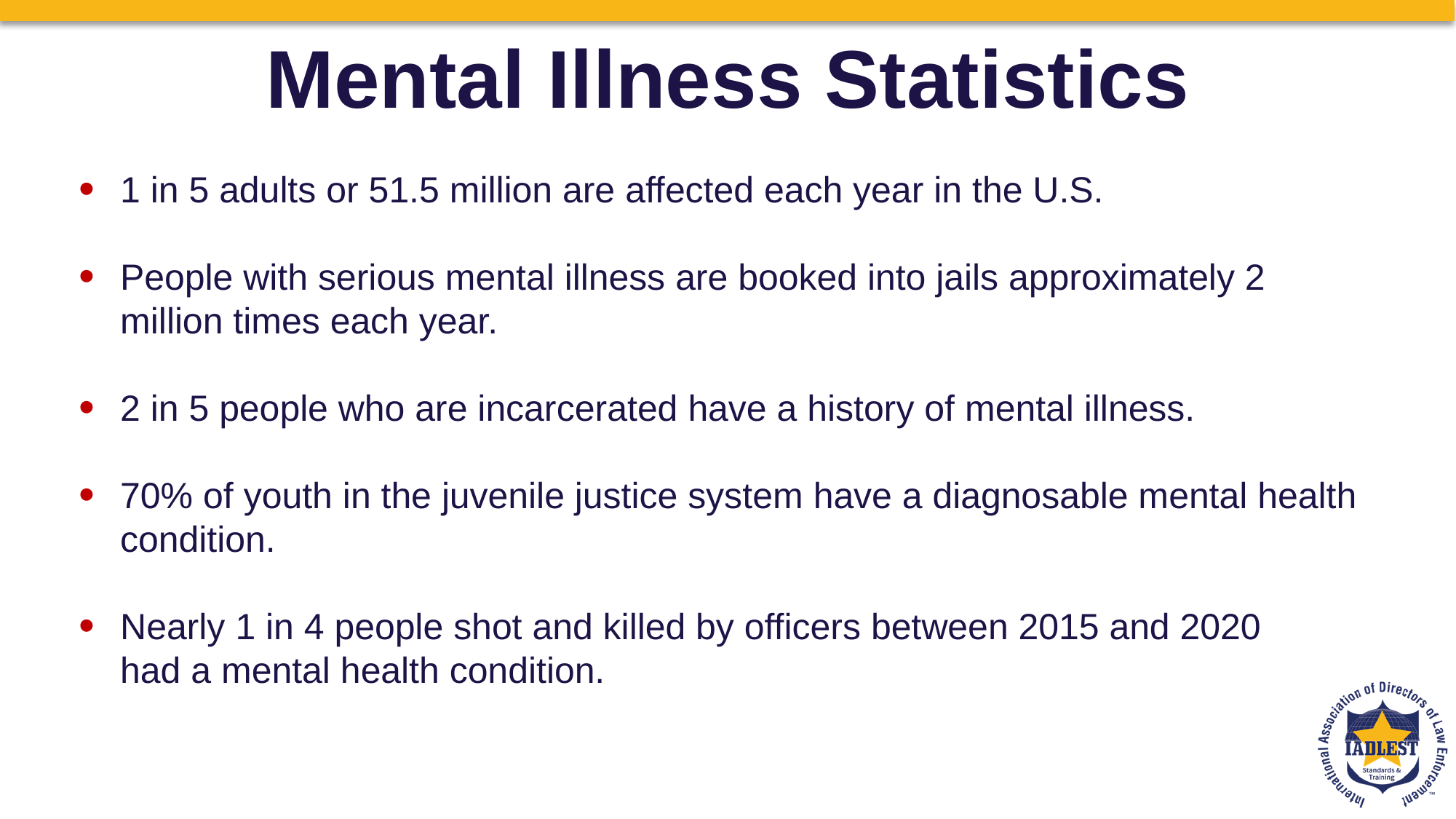

Mental Illness Statistics
1 in 5 adults or 51.5 million are affected each year in the U.S.

People with serious mental illness are booked into jails approximately 2 million times each year.

2 in 5 people who are incarcerated have a history of mental illness.

70% of youth in the juvenile justice system have a diagnosable mental health condition.

Nearly 1 in 4 people shot and killed by officers between 2015 and 2020        had a mental health condition.